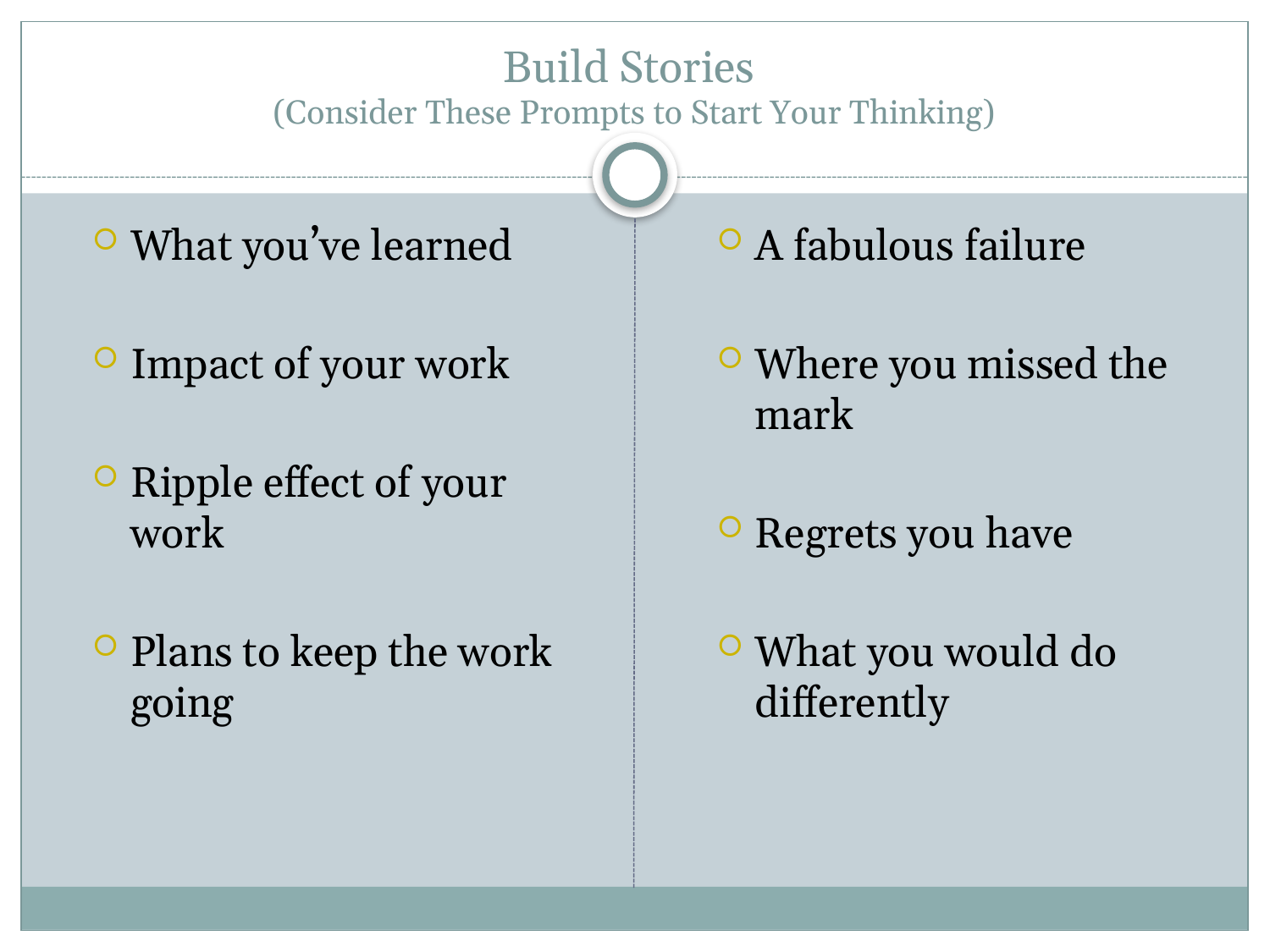

# Build Stories (Consider These Prompts to Start Your Thinking)
What you’ve learned

Impact of your work

Ripple effect of your work

Plans to keep the work going

A fabulous failure

Where you missed the mark

Regrets you have

What you would do differently